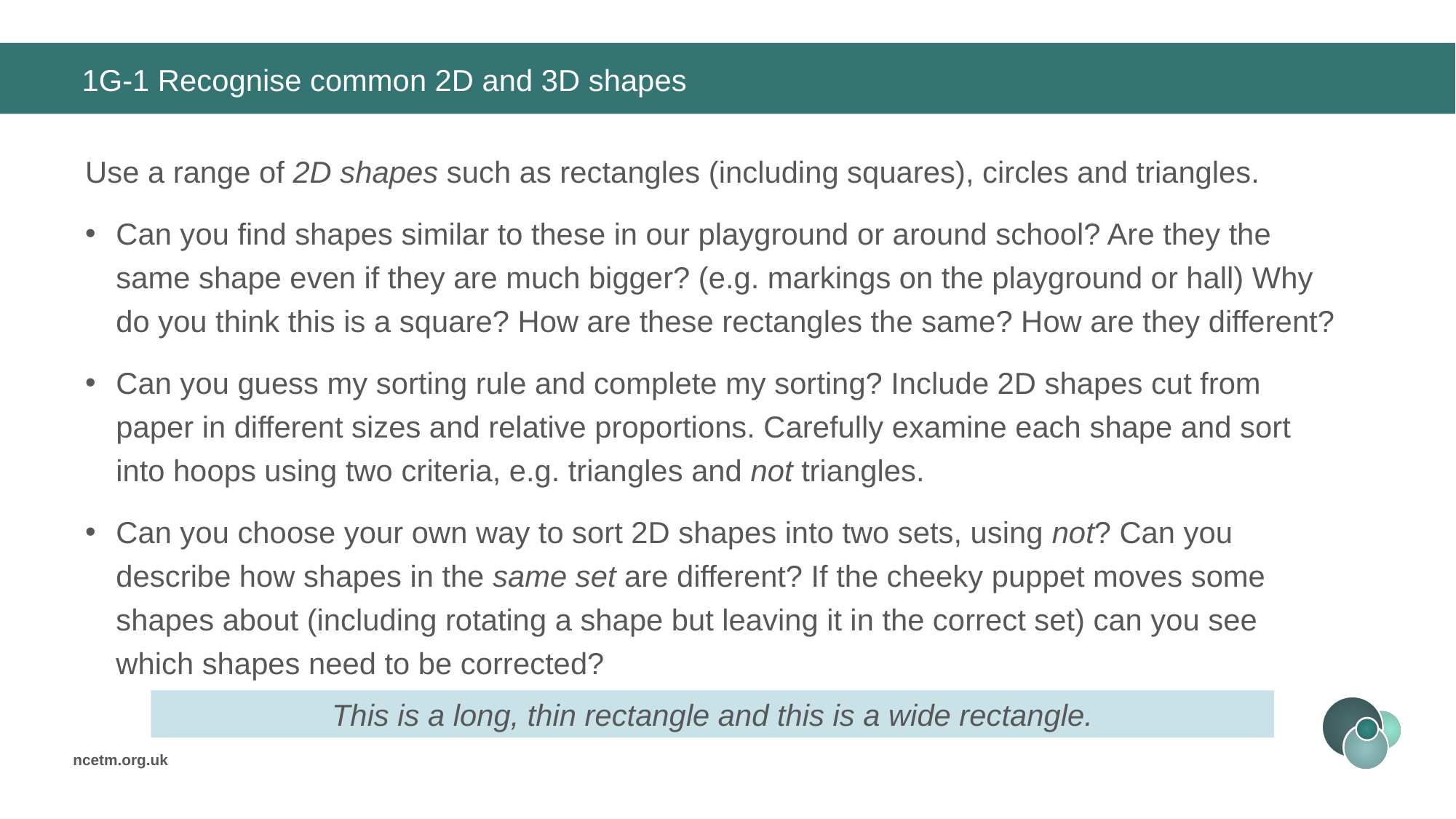

# 1G-1 Recognise common 2D and 3D shapes
Use a range of 2D shapes such as rectangles (including squares), circles and triangles.
Can you find shapes similar to these in our playground or around school? Are they the same shape even if they are much bigger? (e.g. markings on the playground or hall) Why do you think this is a square? How are these rectangles the same? How are they different?
Can you guess my sorting rule and complete my sorting? Include 2D shapes cut from paper in different sizes and relative proportions. Carefully examine each shape and sort into hoops using two criteria, e.g. triangles and not triangles.
Can you choose your own way to sort 2D shapes into two sets, using not? Can you describe how shapes in the same set are different? If the cheeky puppet moves some shapes about (including rotating a shape but leaving it in the correct set) can you see which shapes need to be corrected?

This is a long, thin rectangle and this is a wide rectangle.